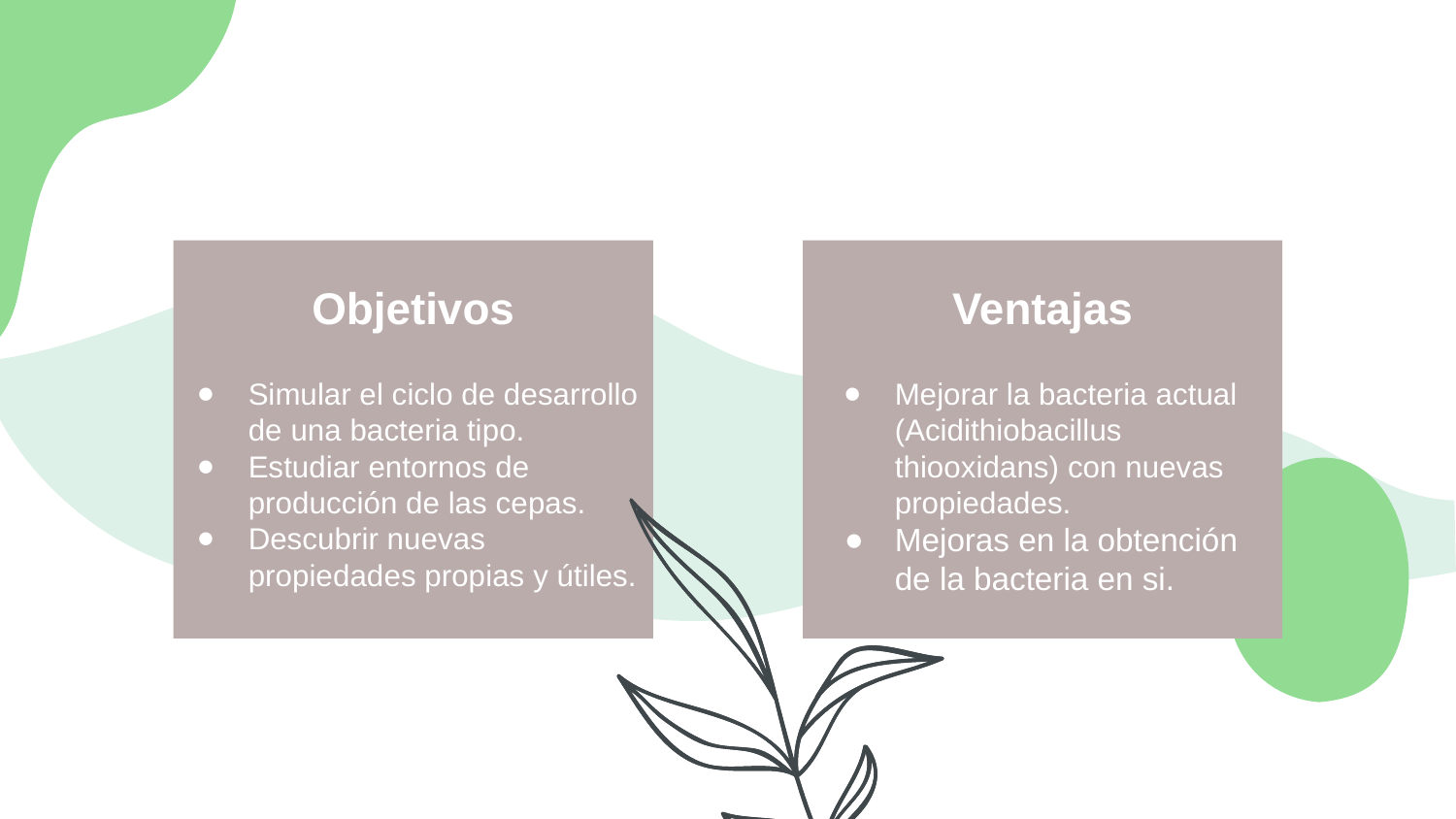

Objetivos
Ventajas
Simular el ciclo de desarrollo de una bacteria tipo.
Estudiar entornos de producción de las cepas.
Descubrir nuevas propiedades propias y útiles.
Mejorar la bacteria actual (Acidithiobacillus thiooxidans) con nuevas propiedades.
Mejoras en la obtención de la bacteria en si.